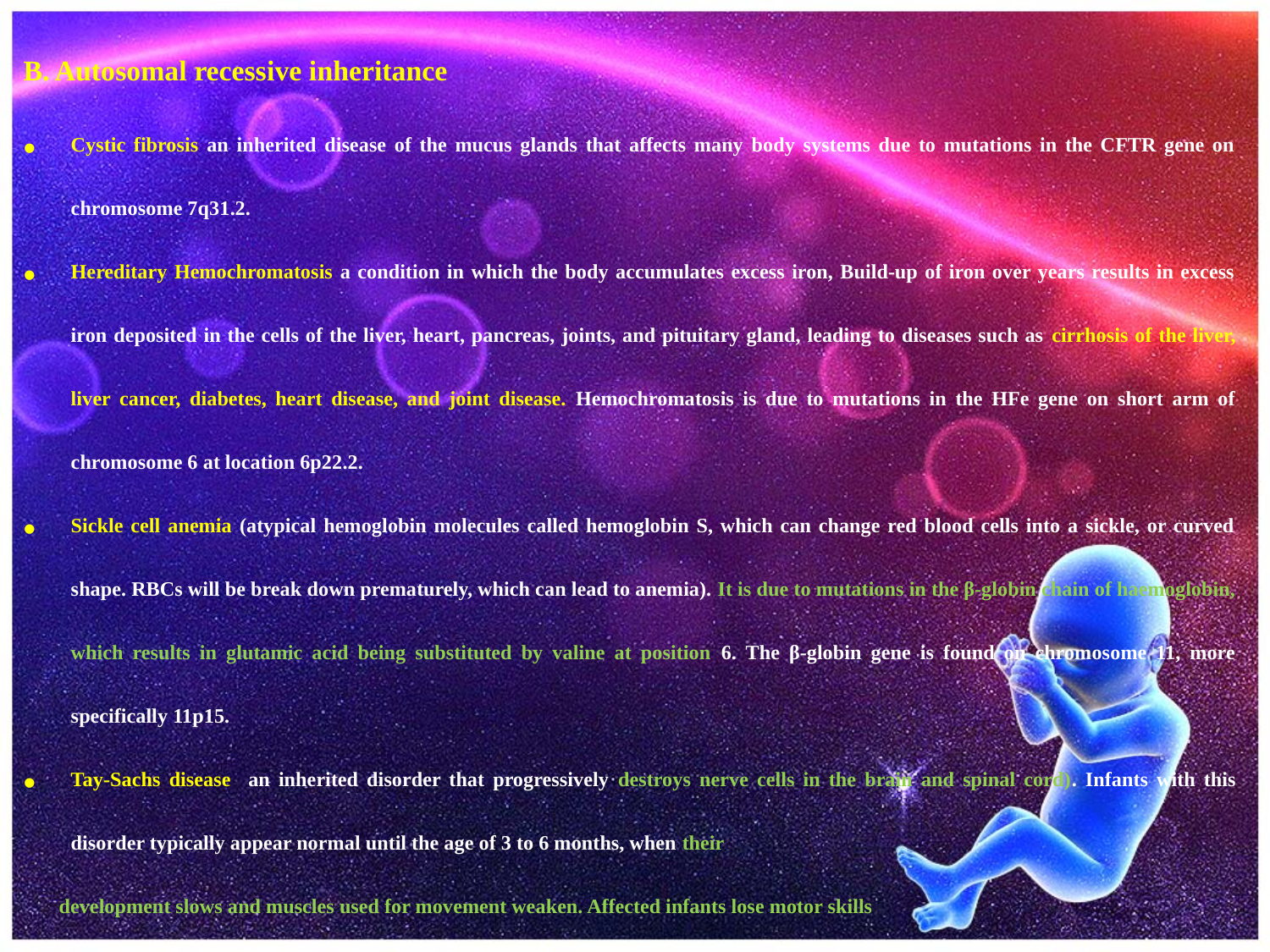

B. Autosomal recessive inheritance
Cystic fibrosis an inherited disease of the mucus glands that affects many body systems due to mutations in the CFTR gene on chromosome 7q31.2.
Hereditary Hemochromatosis a condition in which the body accumulates excess iron, Build-up of iron over years results in excess iron deposited in the cells of the liver, heart, pancreas, joints, and pituitary gland, leading to diseases such as cirrhosis of the liver, liver cancer, diabetes, heart disease, and joint disease. Hemochromatosis is due to mutations in the HFe gene on short arm of chromosome 6 at location 6p22.2.
Sickle cell anemia (atypical hemoglobin molecules called hemoglobin S, which can change red blood cells into a sickle, or curved shape. RBCs will be break down prematurely, which can lead to anemia). It is due to mutations in the β-globin chain of haemoglobin, which results in glutamic acid being substituted by valine at position 6. The β-globin gene is found on chromosome 11, more specifically 11p15.
Tay-Sachs disease  an inherited disorder that progressively destroys nerve cells in the brain and spinal cord). Infants with this disorder typically appear normal until the age of 3 to 6 months, when their
       development slows and muscles used for movement weaken. Affected infants lose motor skills
       such as turning over, sitting, and crawling. They also develop an exaggerated startle reaction
       to loud noises. As the disease progresses, children with Tay-Sachs disease experience seizures,
       vision and hearing loss, intellectual disability, and paralysis. An eye abnormality called a cherry-
       red spot, which can be identified with an eye examination, is characteristic of this disorder.
       Children with this severe infantile form of Tay-Sachs disease usually live only into early
       childhood). Tay-Sachs disease is due to mutations in the HEXA gene.